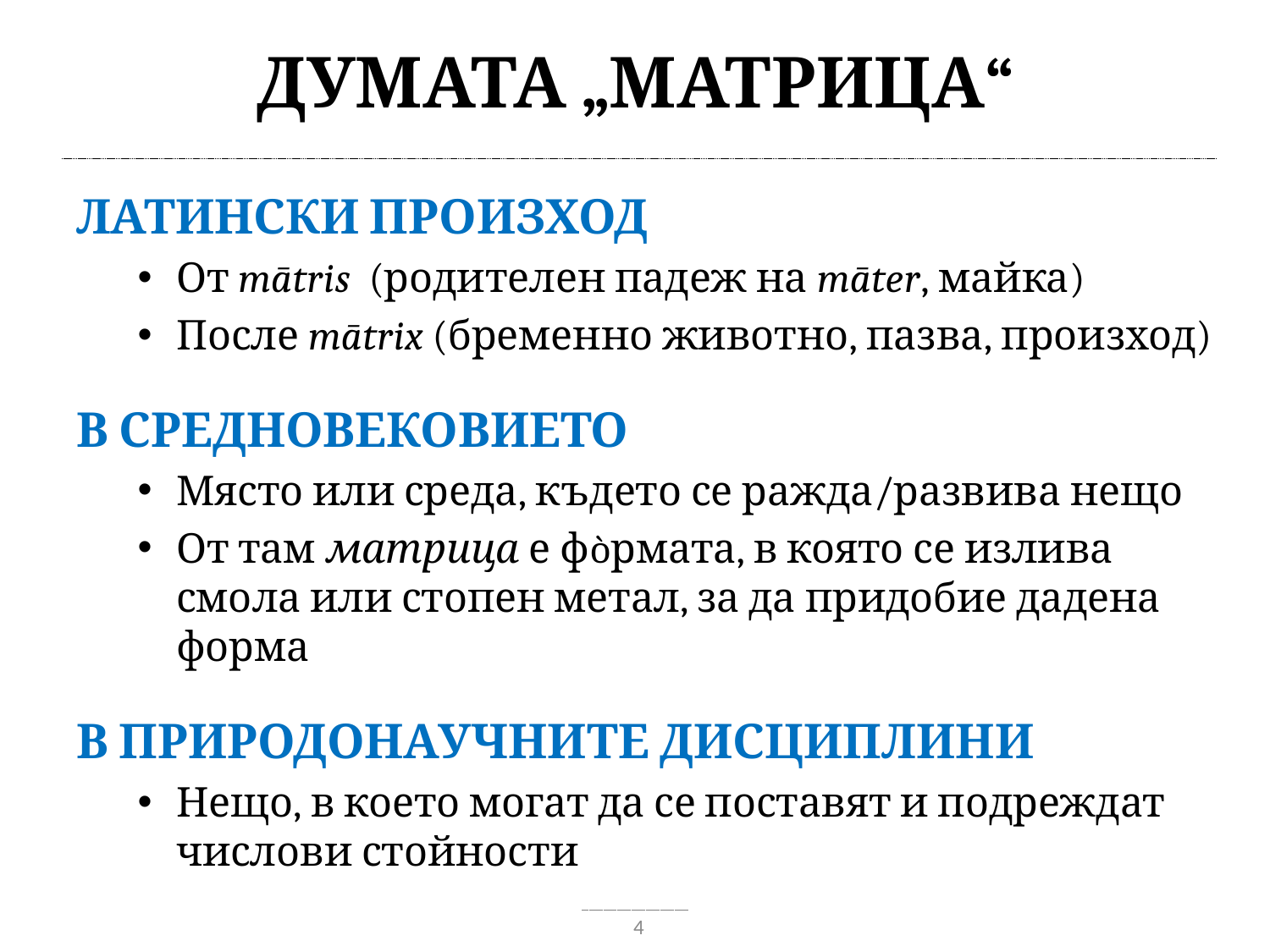

# Думата „Матрица“
Латински произход
От mātris  (родителен падеж на māter, майка)
После mātrix (бременно животно, пазва, произход)
В средновековието
Място или среда, където се ражда/развива нещо
От там матрица е фòрмата, в която се излива смола или стопен метал, за да придобие дадена форма
В природонаучните дисциплини
Нещо, в което могат да се поставят и подреждат числови стойности
4